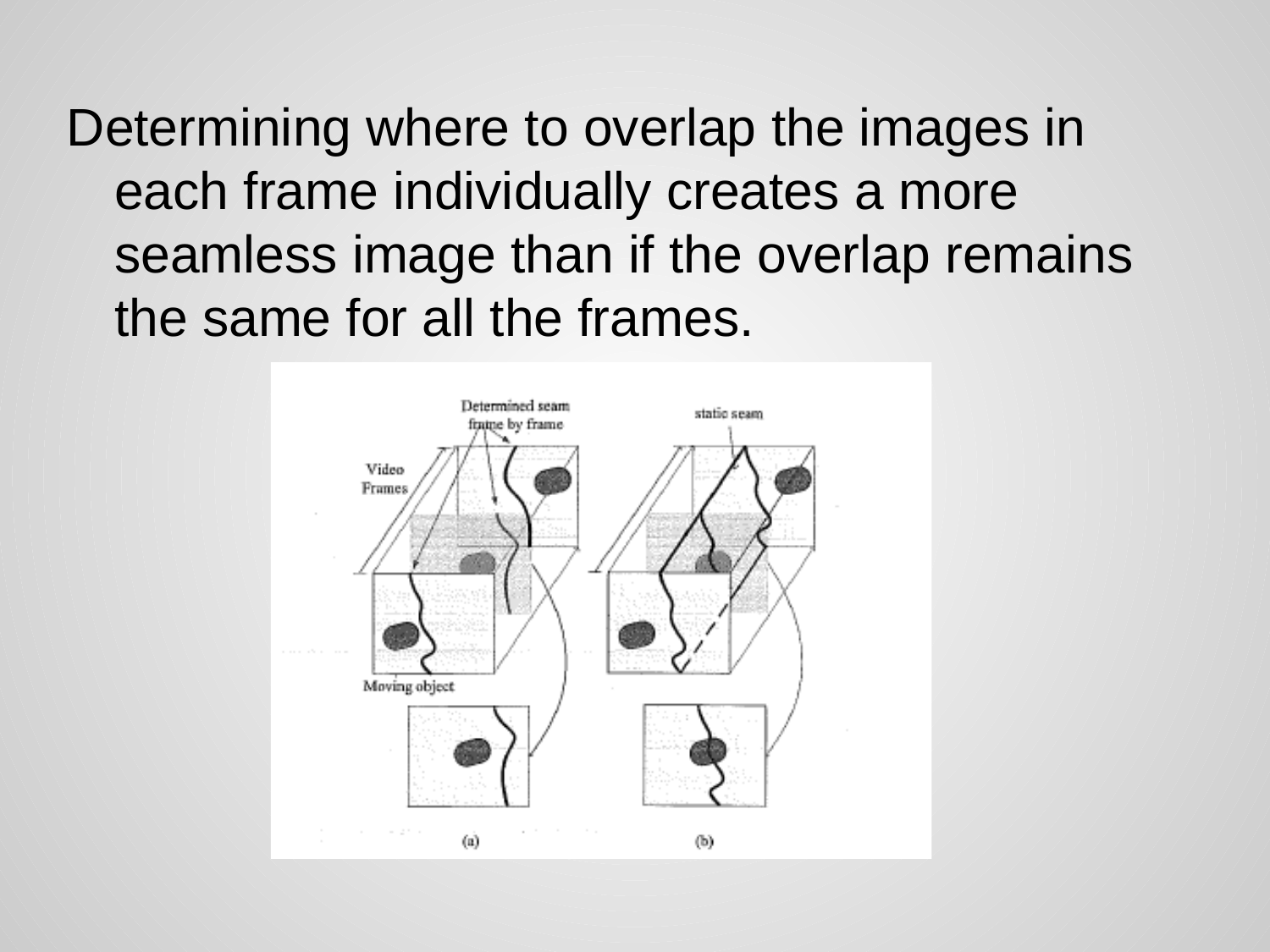

Determining where to overlap the images in each frame individually creates a more seamless image than if the overlap remains the same for all the frames.